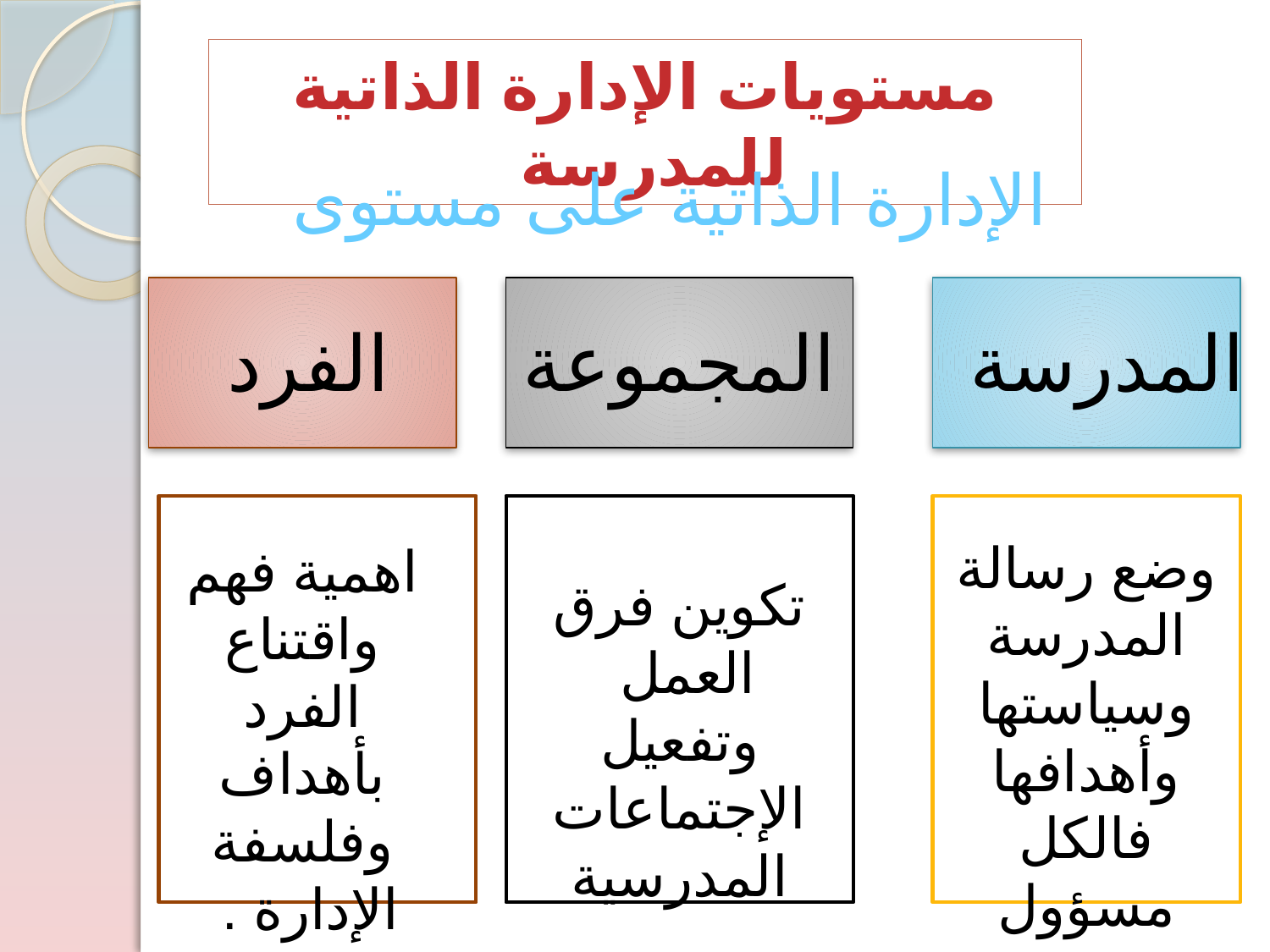

مستويات الإدارة الذاتية للمدرسة
الإدارة الذاتية على مستوى

الفرد
المجموعة
المدرسة

وضع رسالة المدرسة وسياستها وأهدافها فالكل مسؤول
اهمية فهم واقتناع الفرد بأهداف وفلسفة الإدارة .
تكوين فرق العمل
وتفعيل الإجتماعات المدرسية